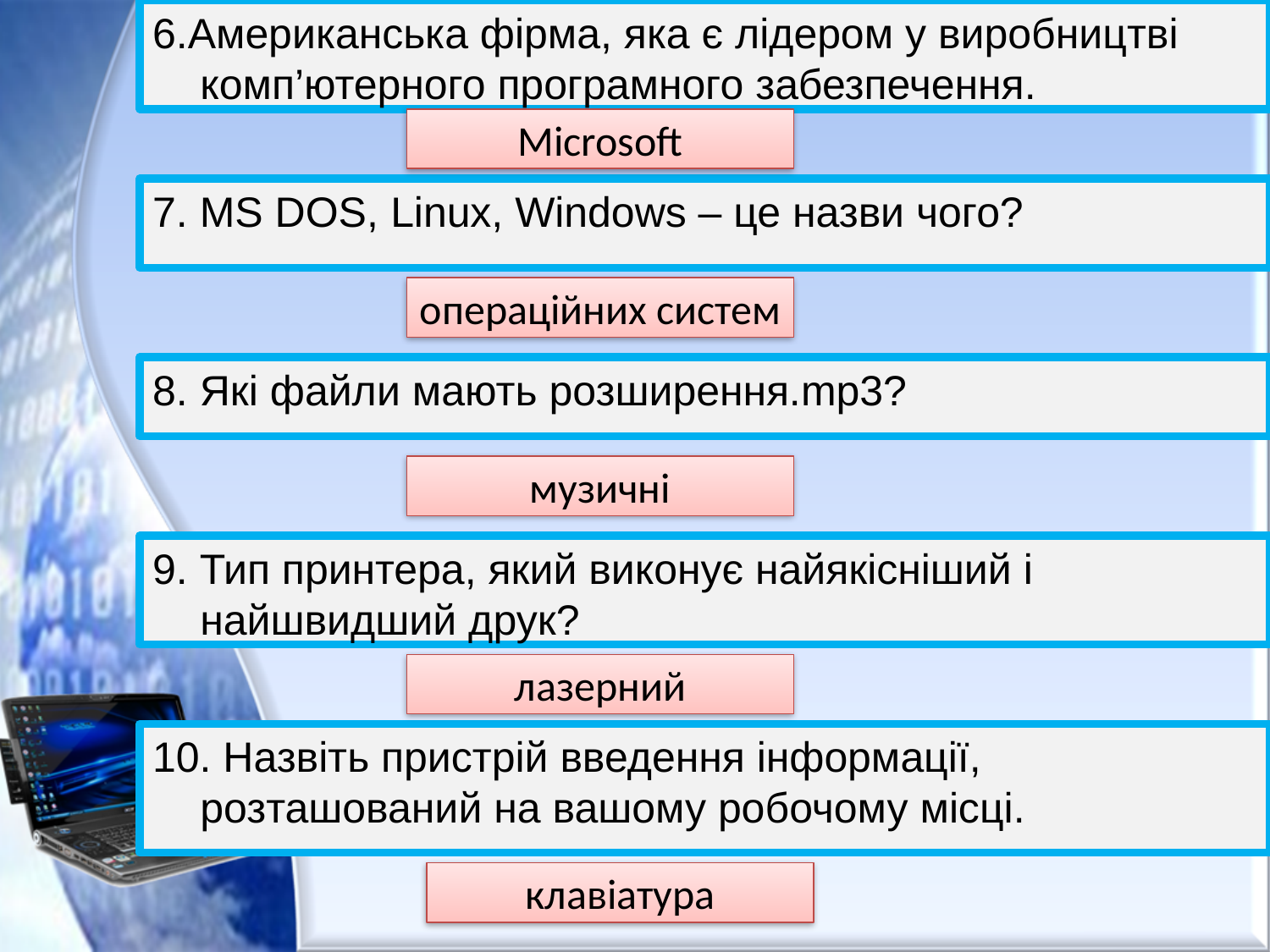

6.Американська фірма, яка є лідером у виробництві комп’ютерного програмного забезпечення.

Microsoft
7. MS DOS, Linux, Windows – це назви чого?

операційних систем
8. Які файли мають розширення.mp3?

музичні
9. Тип принтера, який виконує найякісніший і найшвидший друк?

лазерний
10. Назвіть пристрій введення інформації, розташований на вашому робочому місці.

клавіатура